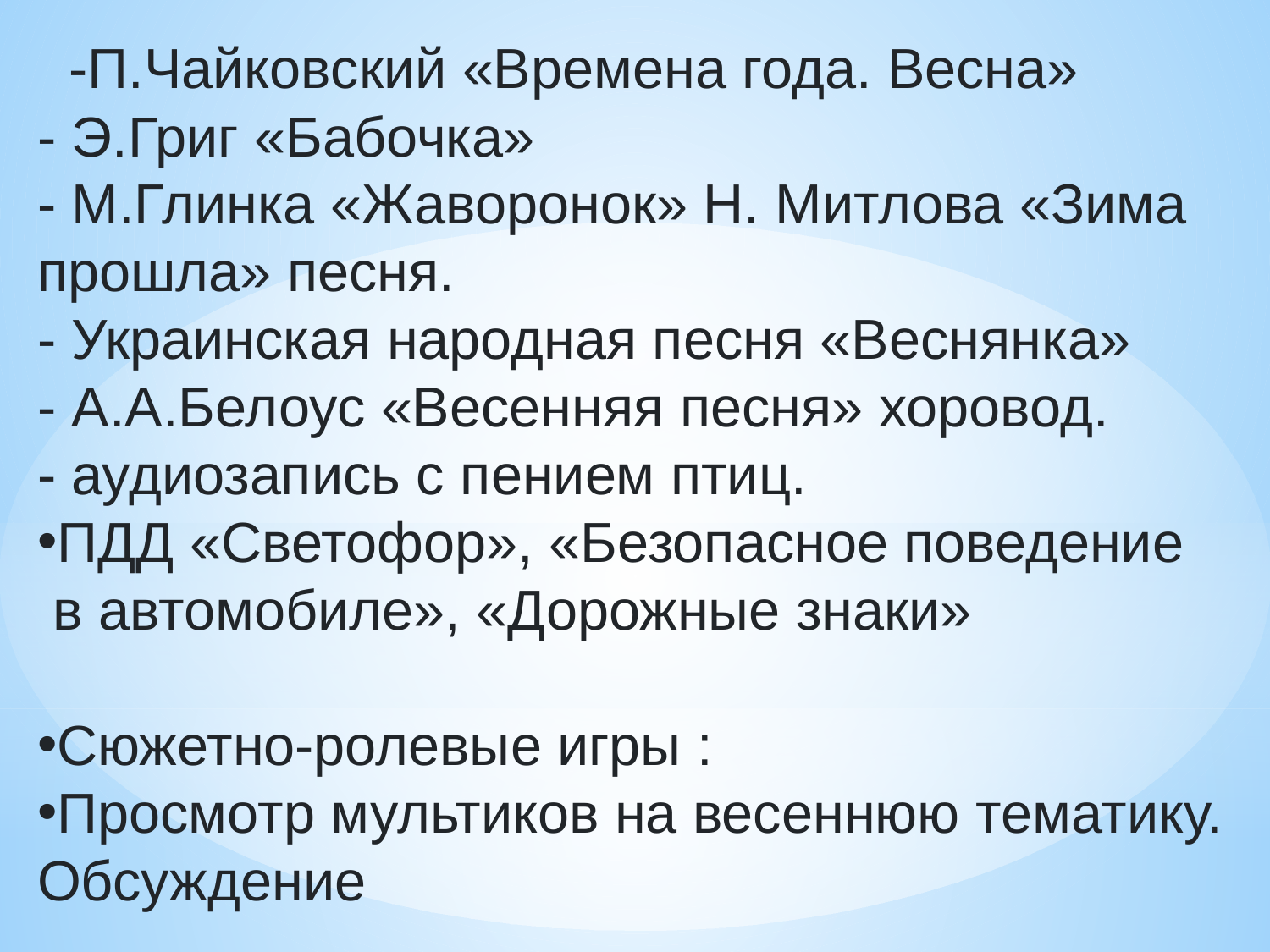

-П.Чайковский «Времена года. Весна»
- Э.Григ «Бабочка»
- М.Глинка «Жаворонок» Н. Митлова «Зима прошла» песня.
- Украинская народная песня «Веснянка»
- А.А.Белоус «Весенняя песня» хоровод.
- аудиозапись с пением птиц.
ПДД «Светофор», «Безопасное поведение  в автомобиле», «Дорожные знаки»

Сюжетно-ролевые игры :
Просмотр мультиков на весеннюю тематику. Обсуждение